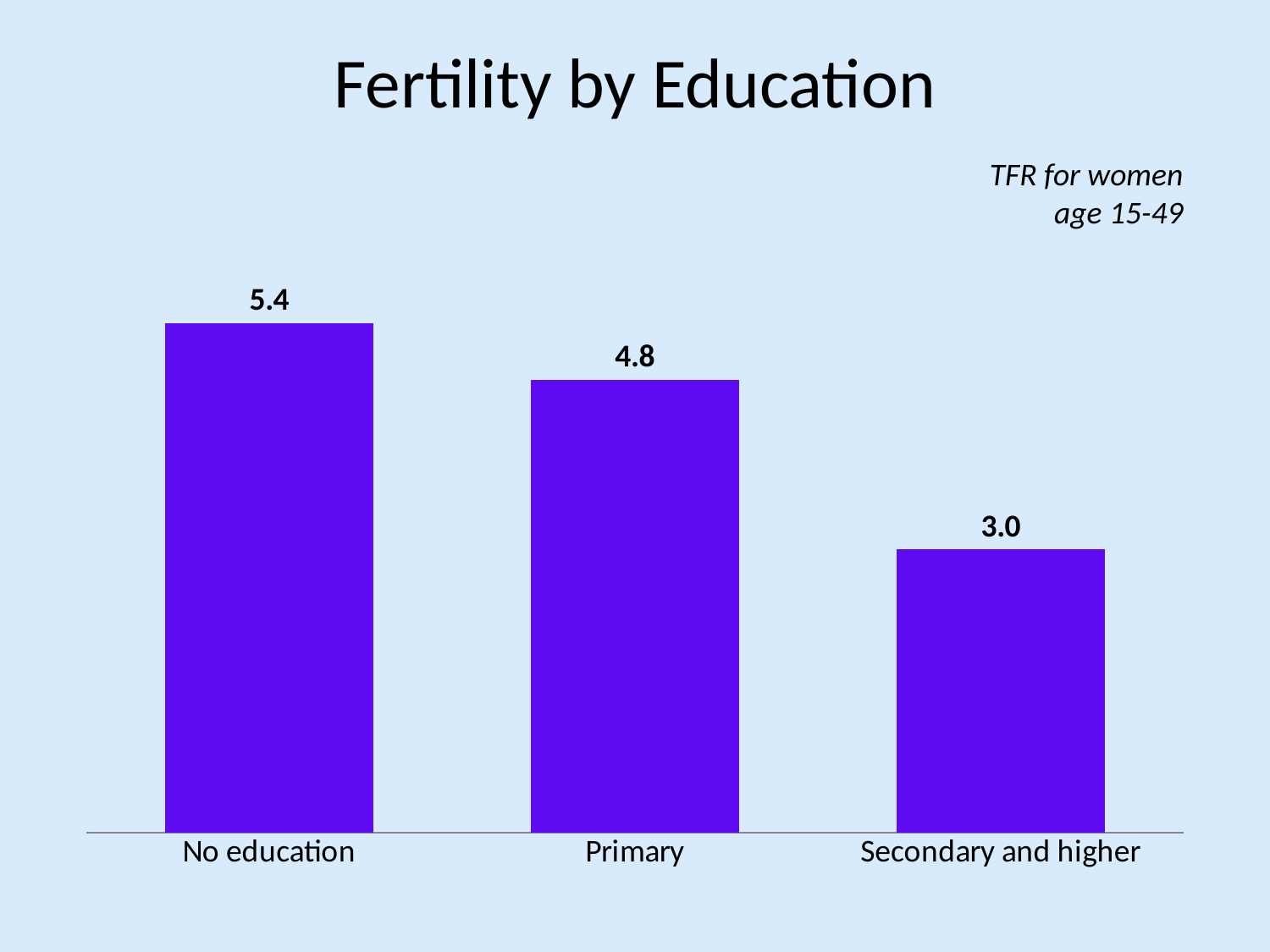

# Fertility by Education
TFR for women age 15-49

### Chart

| Category | Series 1 |
|---|---|
| No education | 5.4 |
| Primary | 4.8 |
| Secondary and higher | 3.0 |